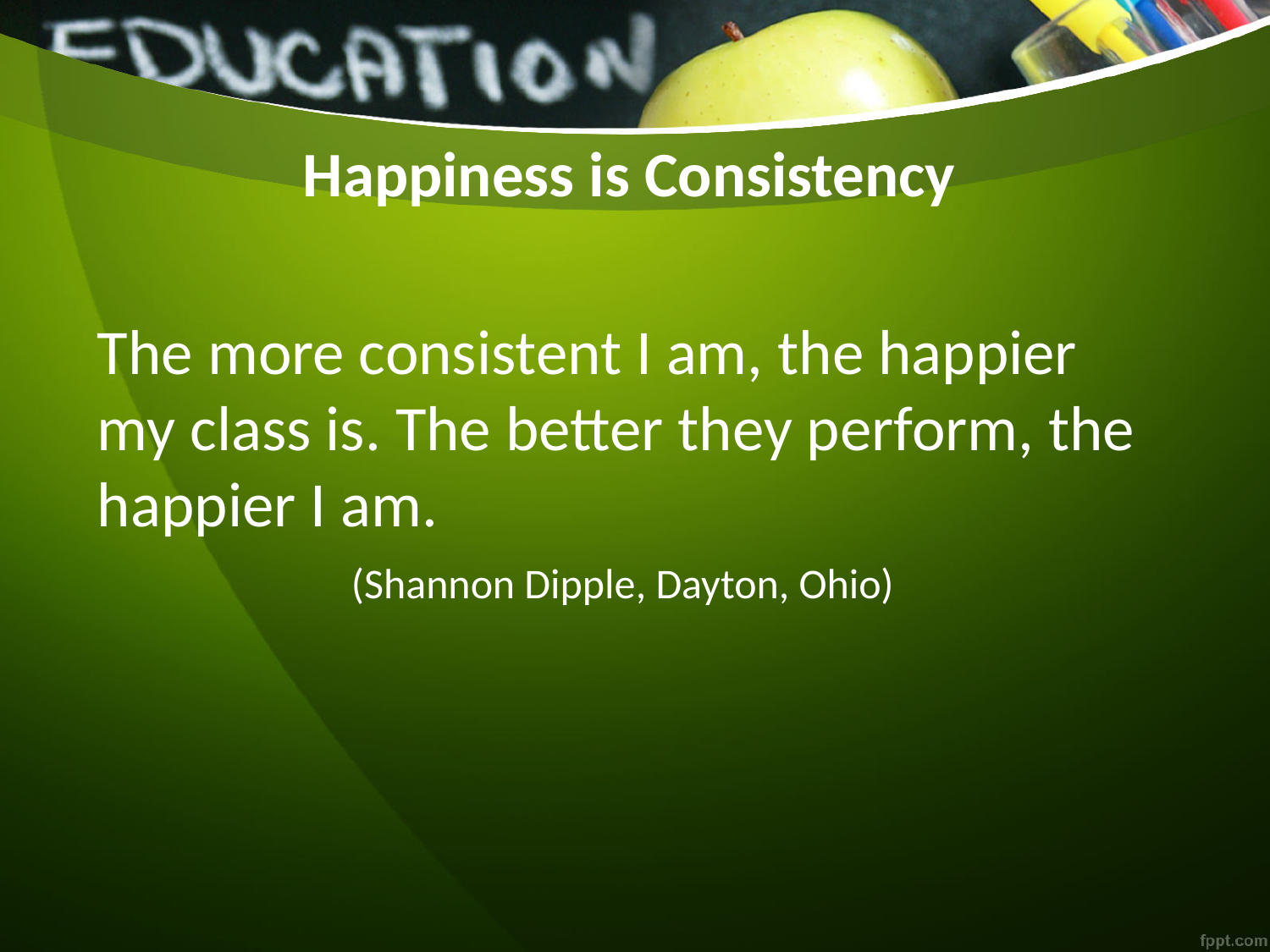

Happiness is Consistency

The more consistent I am, the happier my class is. The better they perform, the happier I am.
		(Shannon Dipple, Dayton, Ohio)